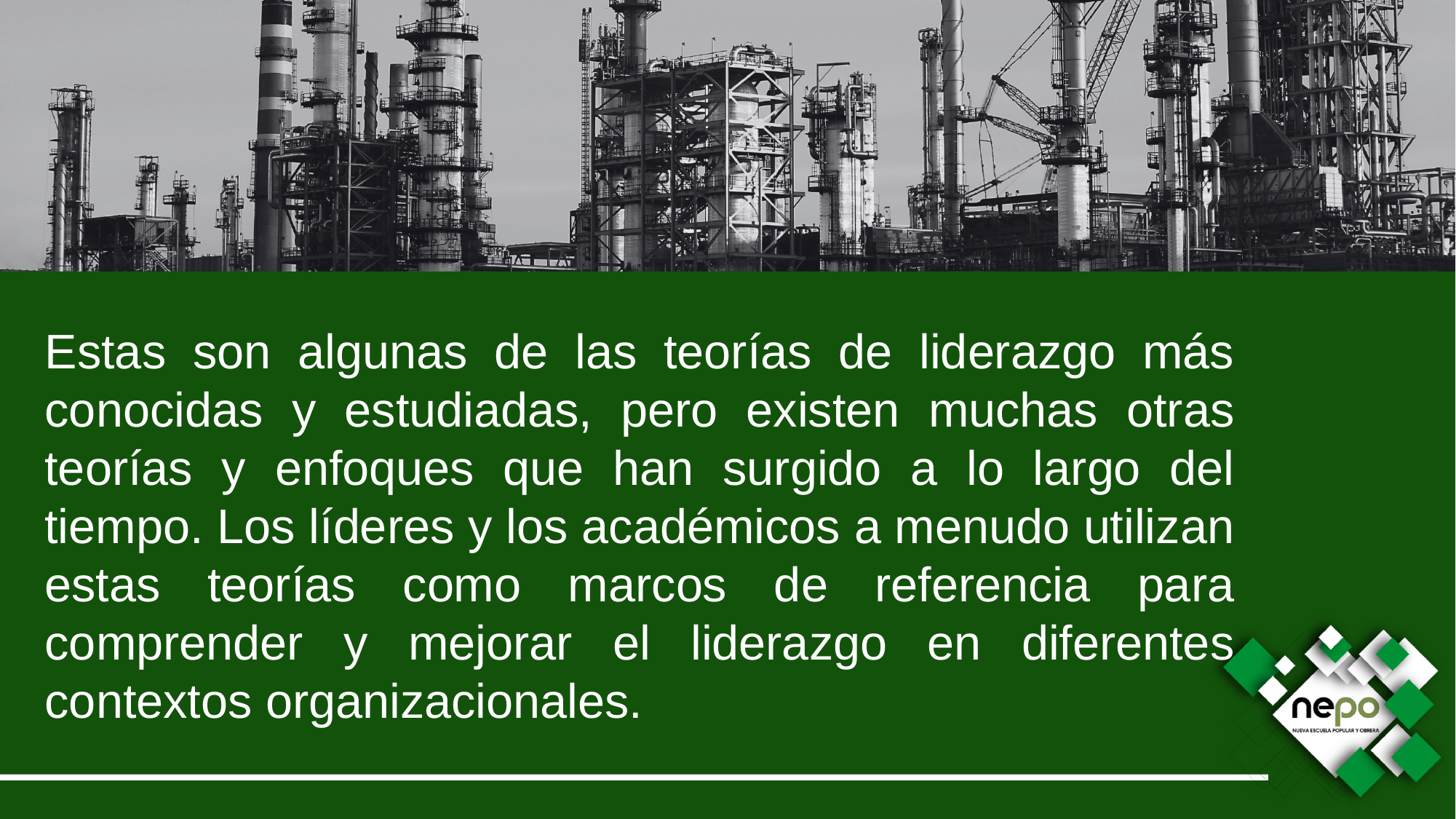

Estas son algunas de las teorías de liderazgo más conocidas y estudiadas, pero existen muchas otras teorías y enfoques que han surgido a lo largo del tiempo. Los líderes y los académicos a menudo utilizan estas teorías como marcos de referencia para comprender y mejorar el liderazgo en diferentes contextos organizacionales.